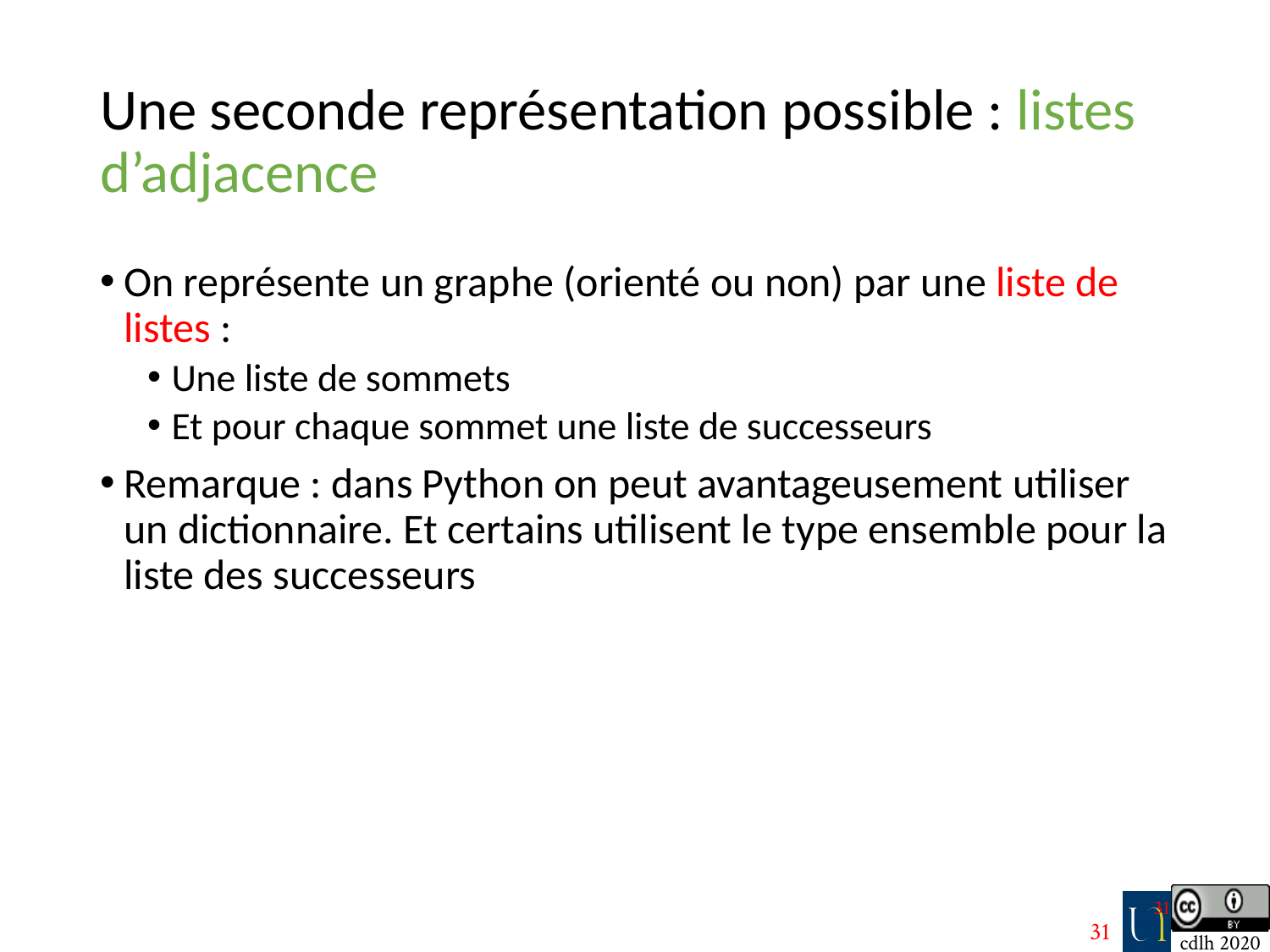

# Une seconde représentation possible : listes d’adjacence
On représente un graphe (orienté ou non) par une liste de listes :
Une liste de sommets
Et pour chaque sommet une liste de successeurs
Remarque : dans Python on peut avantageusement utiliser un dictionnaire. Et certains utilisent le type ensemble pour la liste des successeurs
31